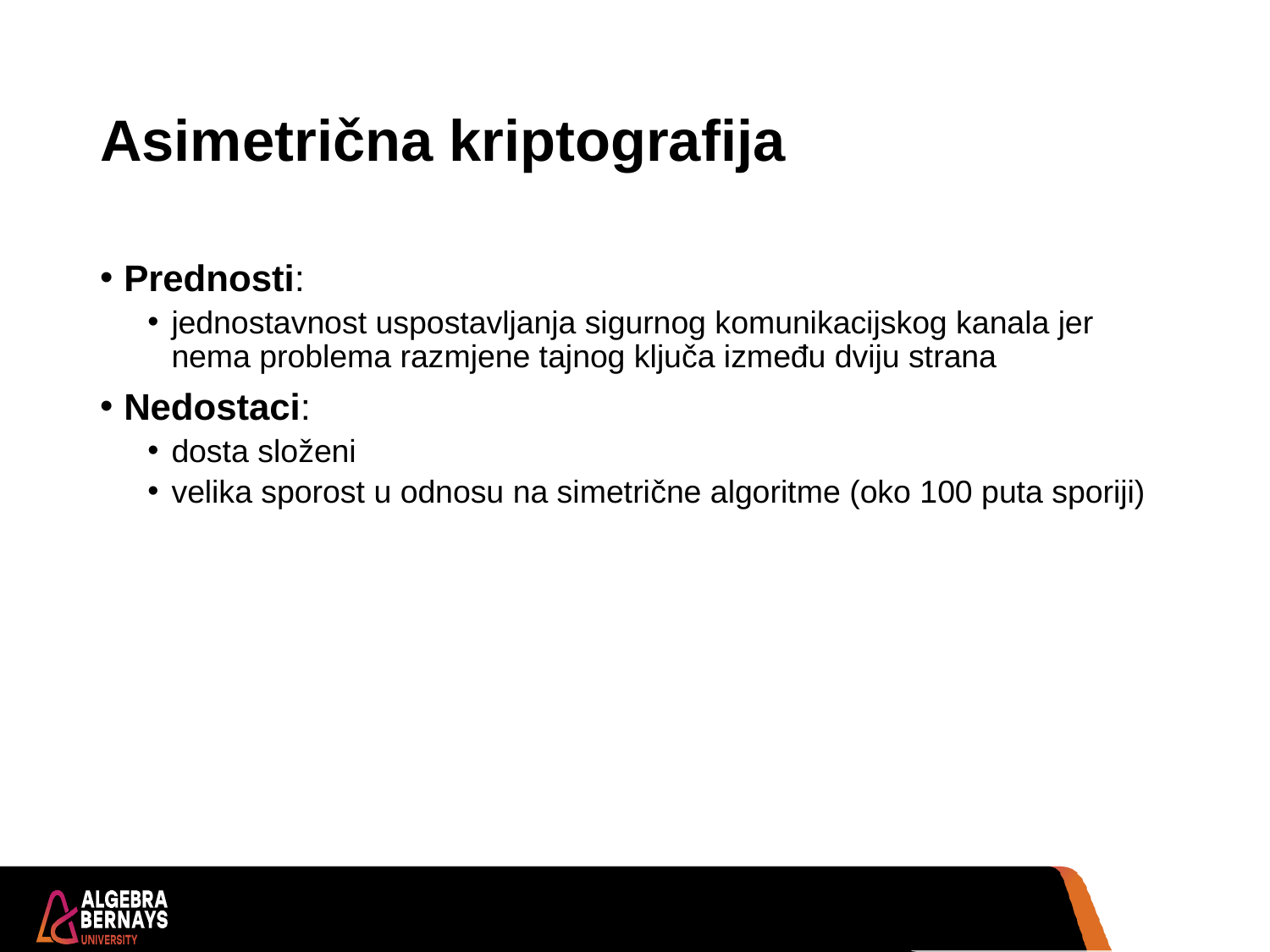

# Asimetrična kriptografija
Prednosti:
jednostavnost uspostavljanja sigurnog komunikacijskog kanala jer nema problema razmjene tajnog ključa između dviju strana
Nedostaci:
dosta složeni
velika sporost u odnosu na simetrične algoritme (oko 100 puta sporiji)